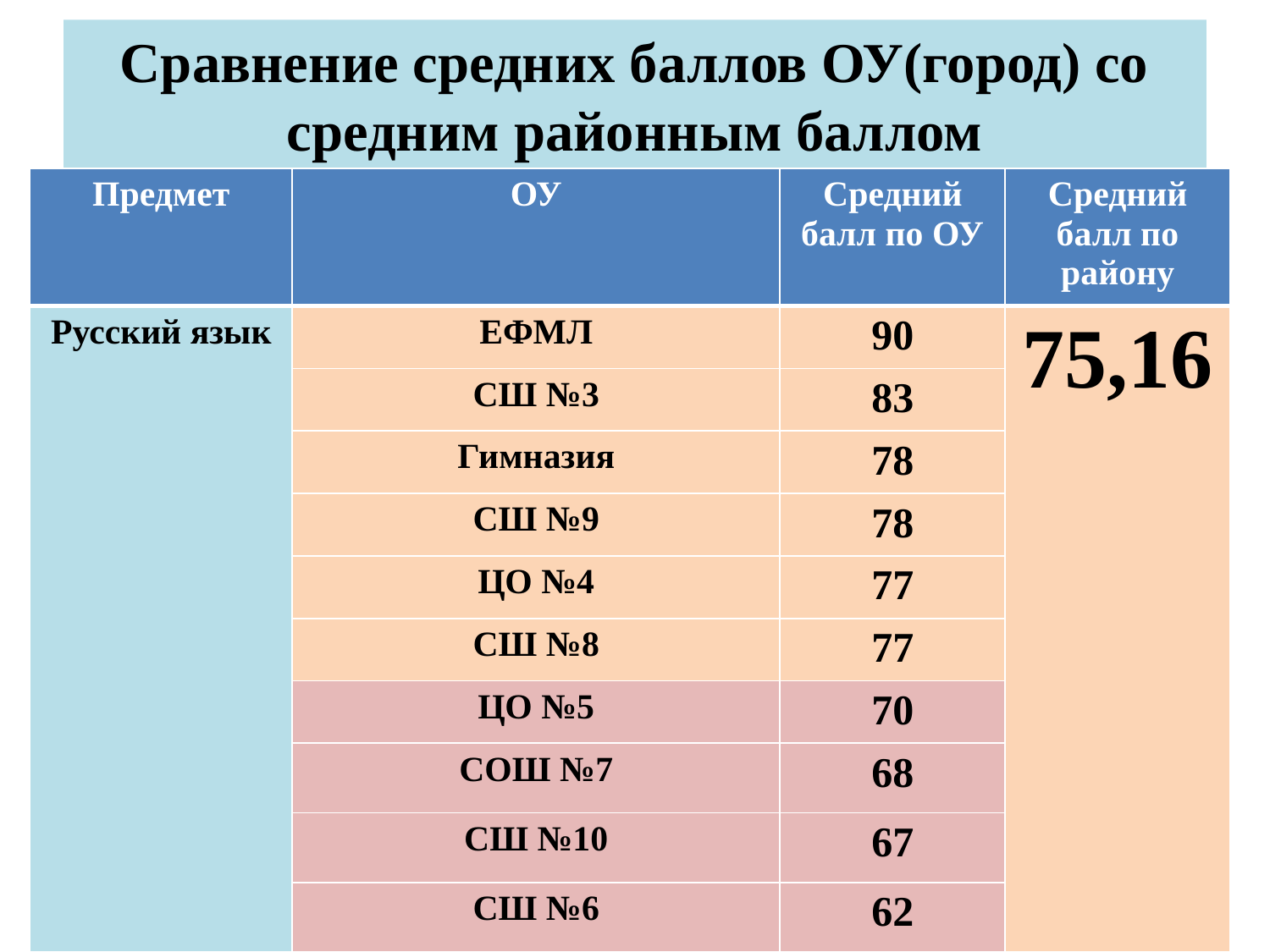

# Сравнение средних баллов ОУ(город) со средним районным баллом
| Предмет | ОУ | Средний балл по ОУ | Средний балл по району |
| --- | --- | --- | --- |
| Русский язык | ЕФМЛ | 90 | 75,16 |
|  | СШ №3 | 83 |  |
|  | Гимназия | 78 |  |
|  | СШ №9 | 78 |  |
|  | ЦО №4 | 77 |  |
|  | СШ №8 | 77 |  |
|  | ЦО №5 | 70 |  |
|  | СОШ №7 | 68 |  |
|  | СШ №10 | 67 |  |
|  | СШ №6 | 62 |  |